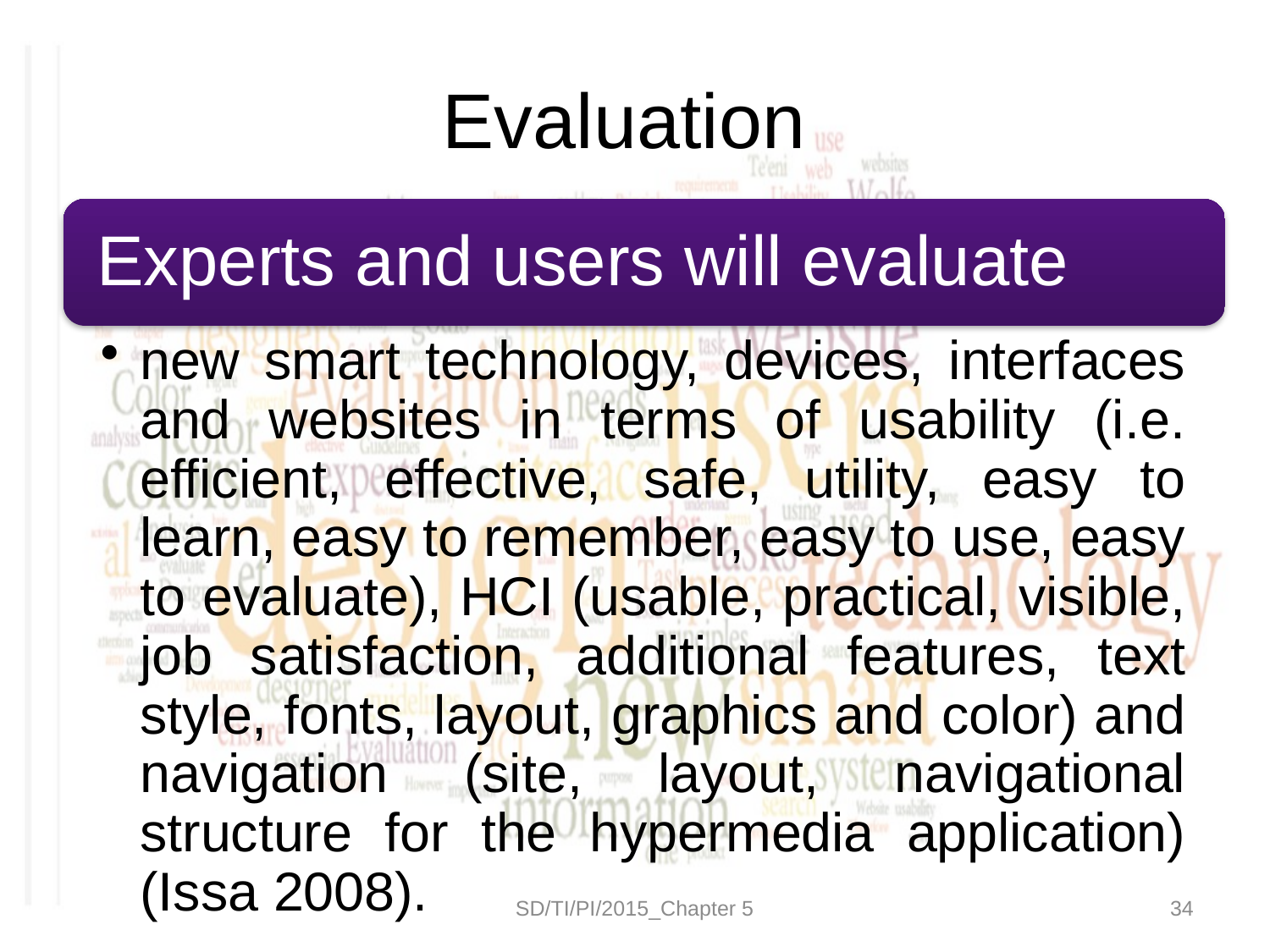

# Evaluation
Experts and users will evaluate
new smart technology, devices, interfaces and websites in terms of usability (i.e. efficient, effective, safe, utility, easy to learn, easy to remember, easy to use, easy to evaluate), HCI (usable, practical, visible, job satisfaction, additional features, text style, fonts, layout, graphics and color) and navigation (site, layout, navigational structure for the hypermedia application) (Issa 2008).
SD/TI/PI/2015_Chapter 5
34